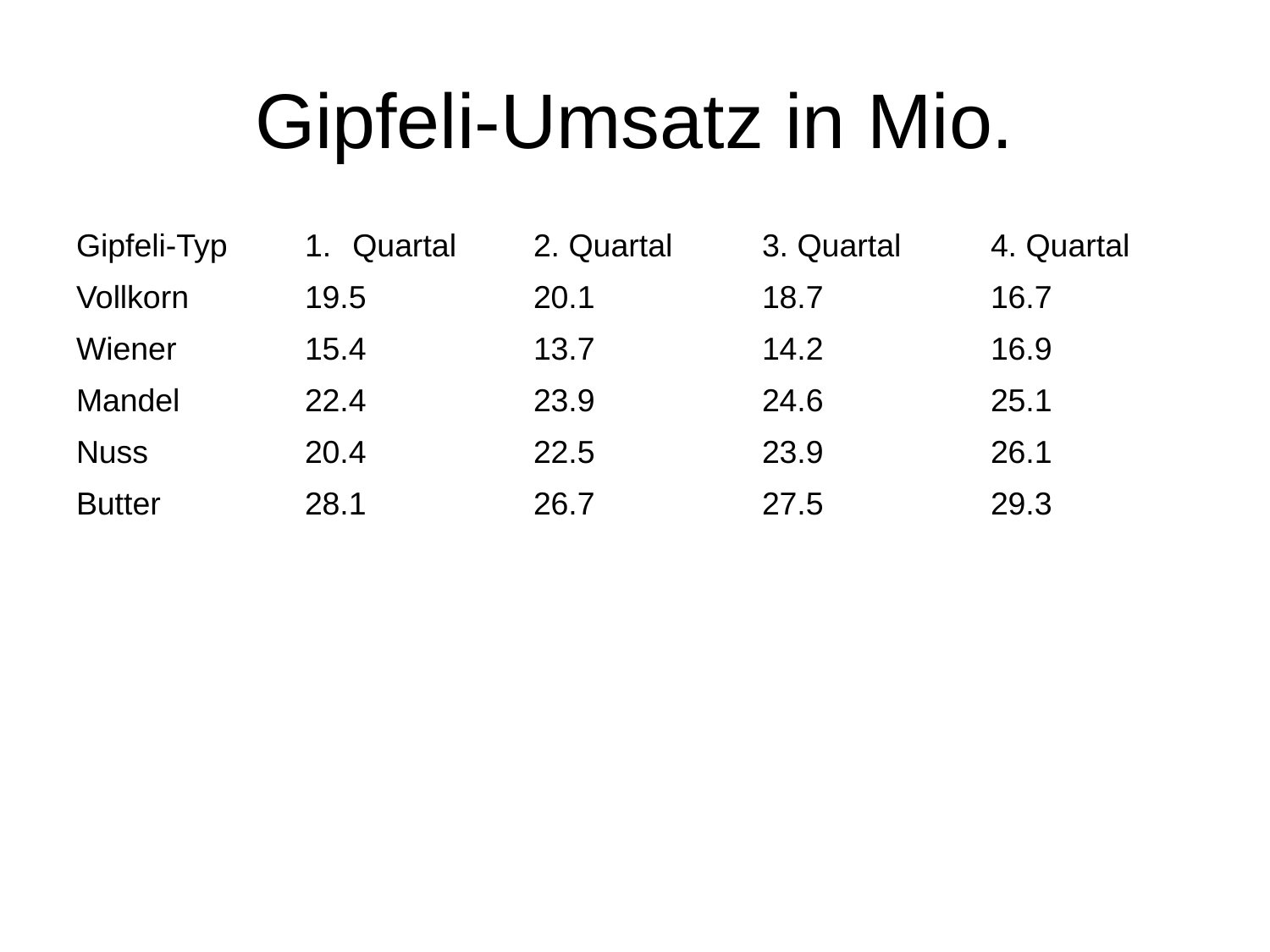

# Gipfeli-Umsatz in Mio.
| Gipfeli-Typ | Quartal | 2. Quartal | 3. Quartal | 4. Quartal |
| --- | --- | --- | --- | --- |
| Vollkorn | 19.5 | 20.1 | 18.7 | 16.7 |
| Wiener | 15.4 | 13.7 | 14.2 | 16.9 |
| Mandel | 22.4 | 23.9 | 24.6 | 25.1 |
| Nuss | 20.4 | 22.5 | 23.9 | 26.1 |
| Butter | 28.1 | 26.7 | 27.5 | 29.3 |